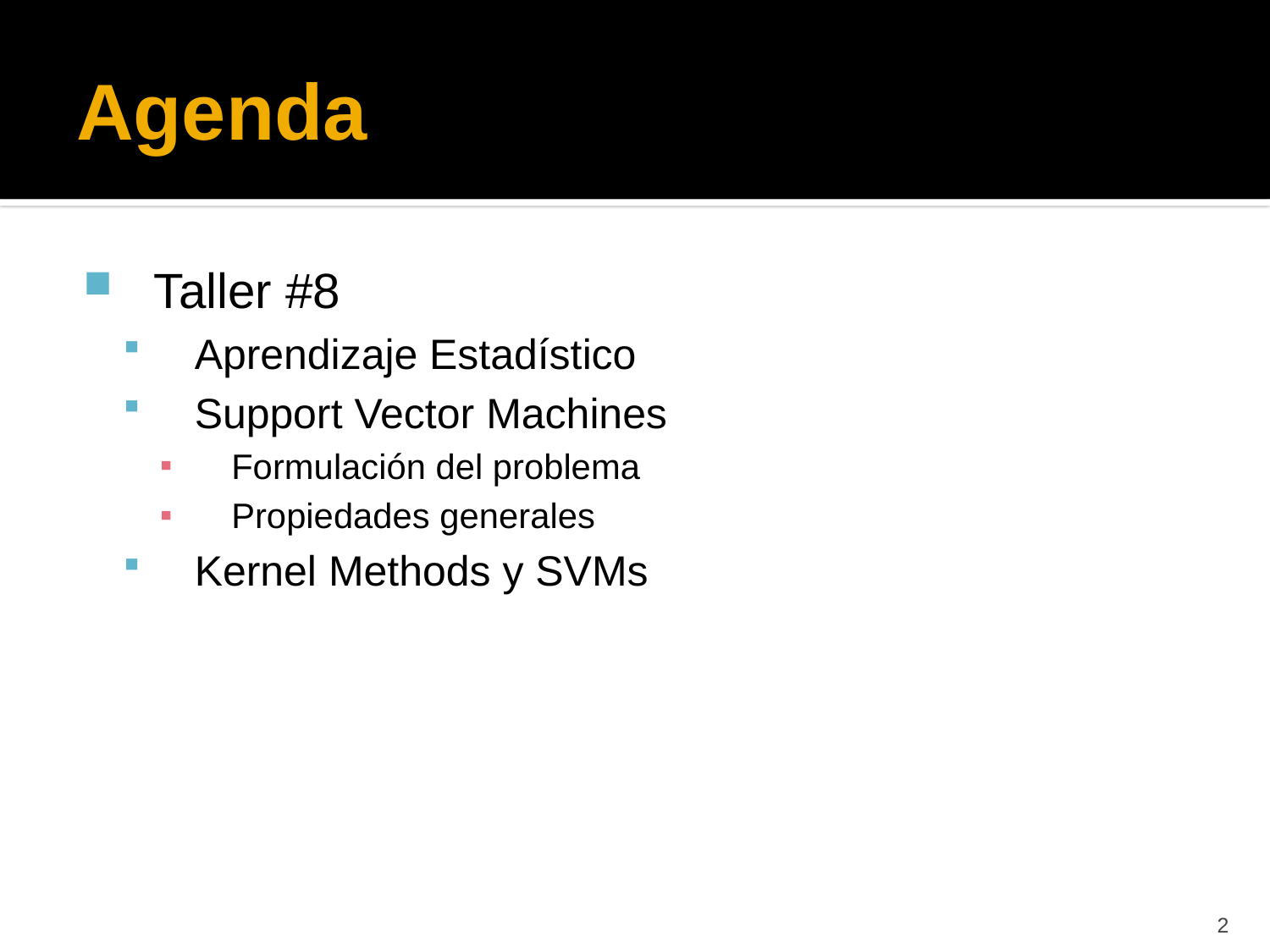

# Agenda
Taller #8
Aprendizaje Estadístico
Support Vector Machines
Formulación del problema
Propiedades generales
Kernel Methods y SVMs
2